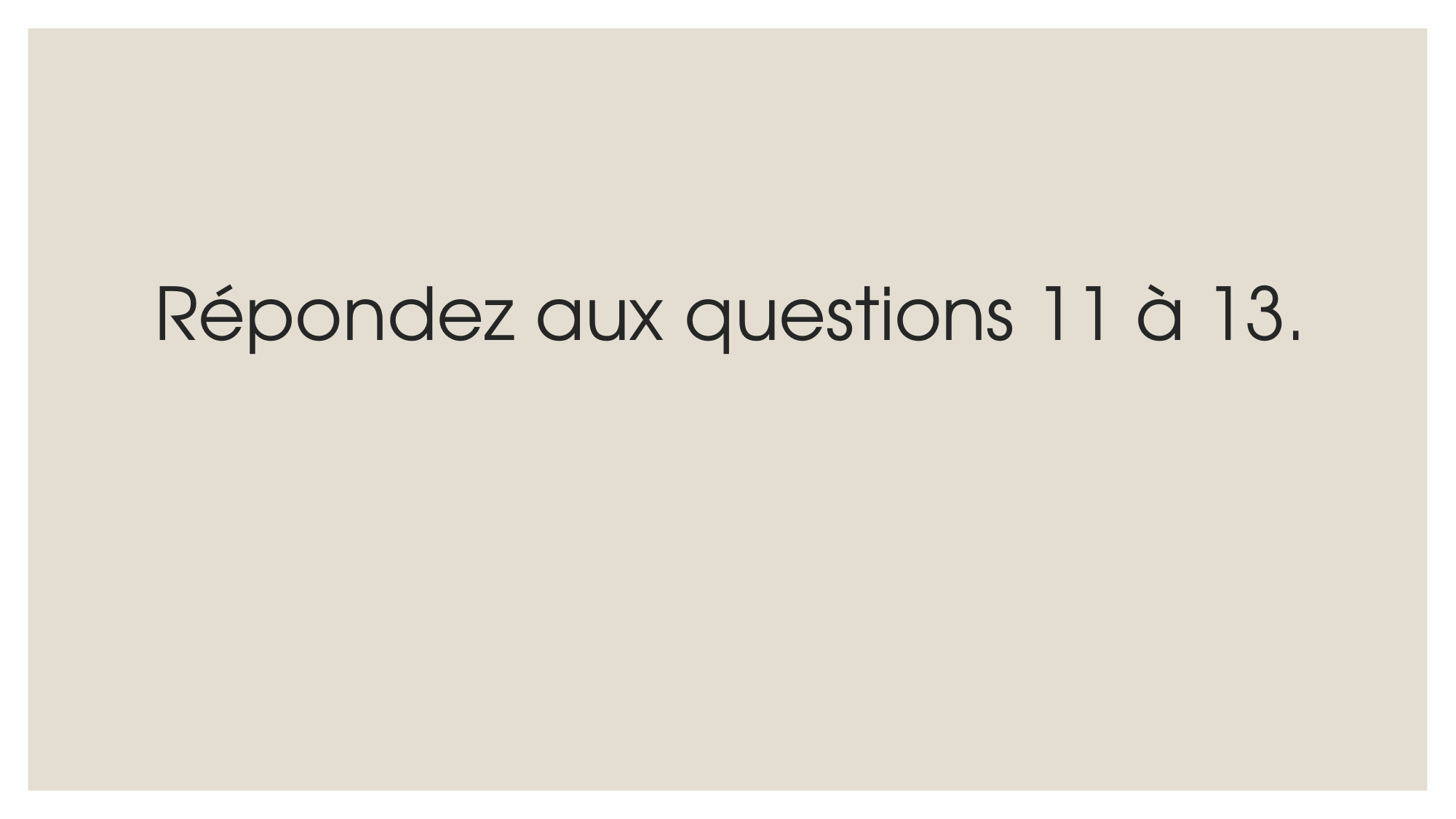

# Répondez aux questions 11 à 13.